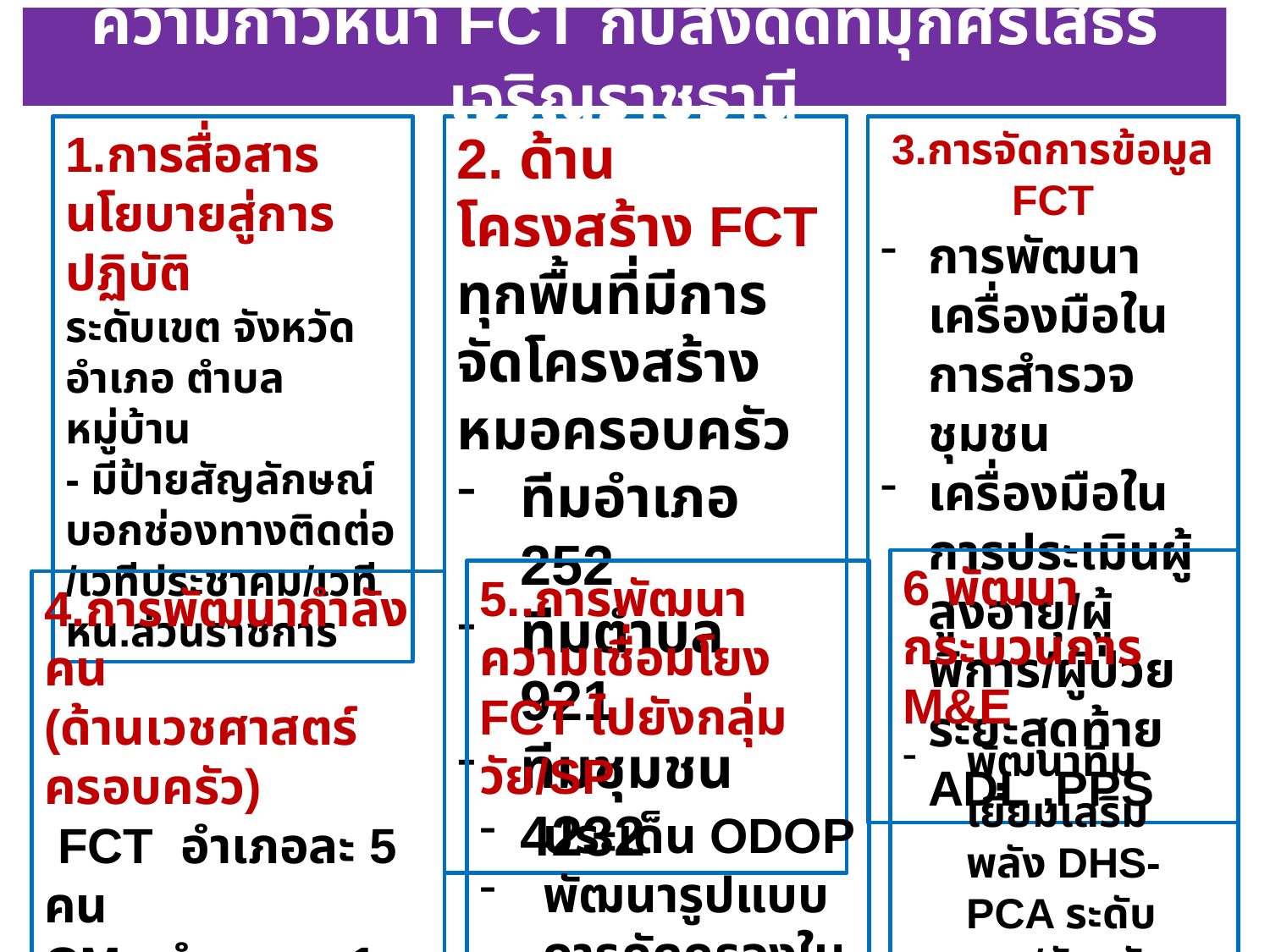

ความก้าวหน้า FCT กับสิ่งดีดีที่มุกศรีโสธรเจริญราชธานี
1.การสื่อสารนโยบายสู่การปฏิบัติ
ระดับเขต จังหวัด อำเภอ ตำบล หมู่บ้าน
- มีป้ายสัญลักษณ์บอกช่องทางติดต่อ /เวทีประชาคม/เวที หน.ส่วนราชการ
2. ด้านโครงสร้าง FCT
ทุกพื้นที่มีการจัดโครงสร้างหมอครอบครัว
ทีมอำเภอ 252
ทีมตำบล  921
ทีมชุมชน  4232
3.การจัดการข้อมูล FCT
การพัฒนาเครื่องมือในการสำรวจชุมชน
เครื่องมือในการประเมินผู้สูงอายุ/ผู้พิการ/ผู้ป่วยระยะสุดท้าย ADL ,PPS
6 พัฒนากระบวนการ M&E
พัฒนาทีมเยี่ยมเสริมพลัง DHS-PCA ระดับเขต/จังหวัด
เยี่ยมประเมินไขว้จังหวัด
5..การพัฒนาความเชื่อมโยง FCT ไปยังกลุ่มวัย/SP
ประเด็น ODOP
พัฒนารูปแบบการคัดกรองในชุมชน เชื่อมโยง SP/กลุ่มวัย
4.การพัฒนากำลังคน
(ด้านเวชศาสตร์ครอบครัว)
 FCT  อำเภอละ 5 คน
CM   อำเภอละ 1 คน
CG   จังหวัดละ 35 คน
อสม. หมู่บ้านละ 2 คน